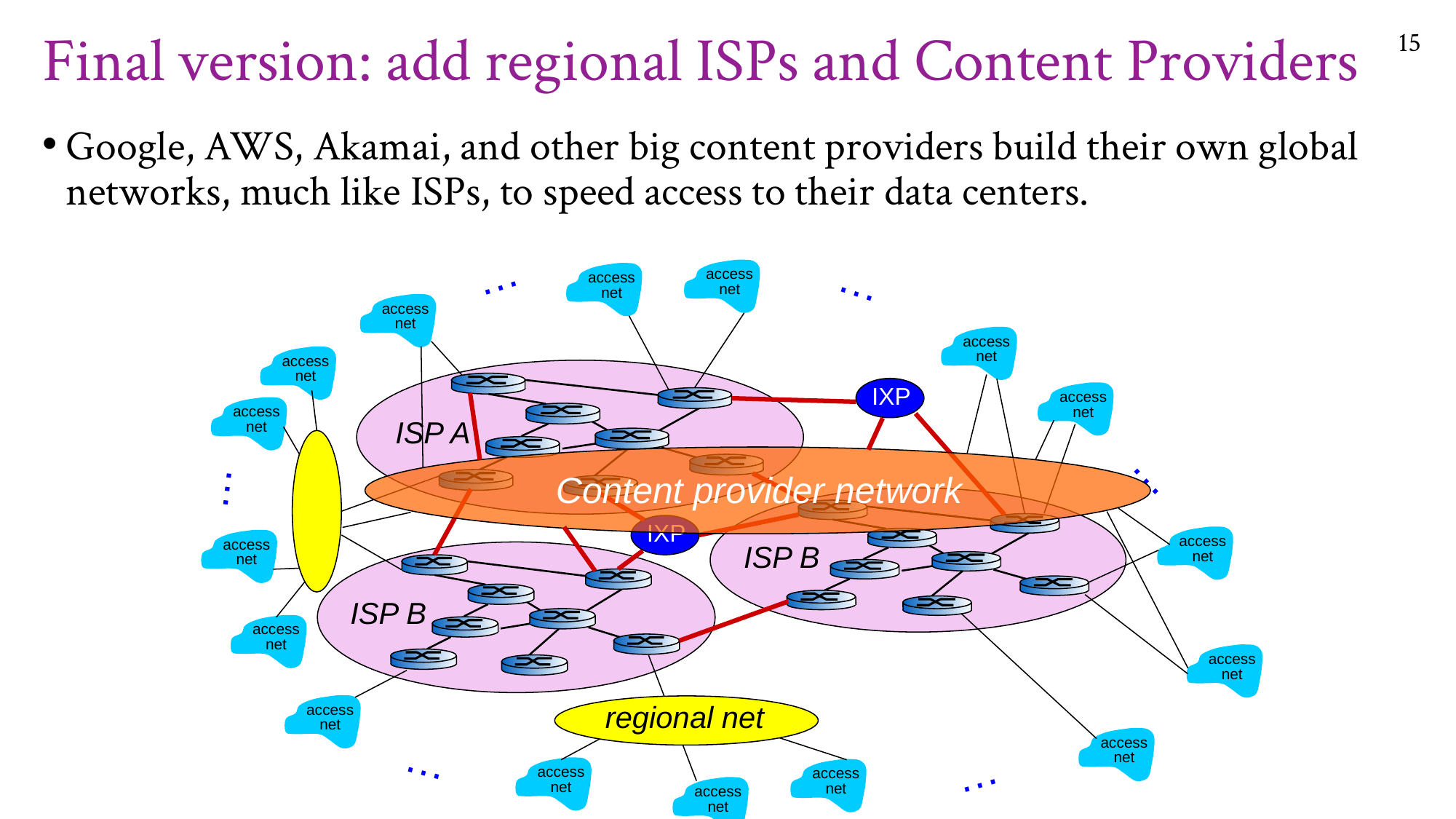

# Final version: add regional ISPs and Content Providers
Google, AWS, Akamai, and other big content providers build their own global networks, much like ISPs, to speed access to their data centers.
…
…

access
net

access
net

access
net

access
net

access
net

access
net

access
net
…
…

access
net

access
net

access
net

access
net

access
net

access
net
…

access
net

access
net
…

access
net

ISP A

IXP

Content provider network

ISP B

IXP

ISP B

regional net